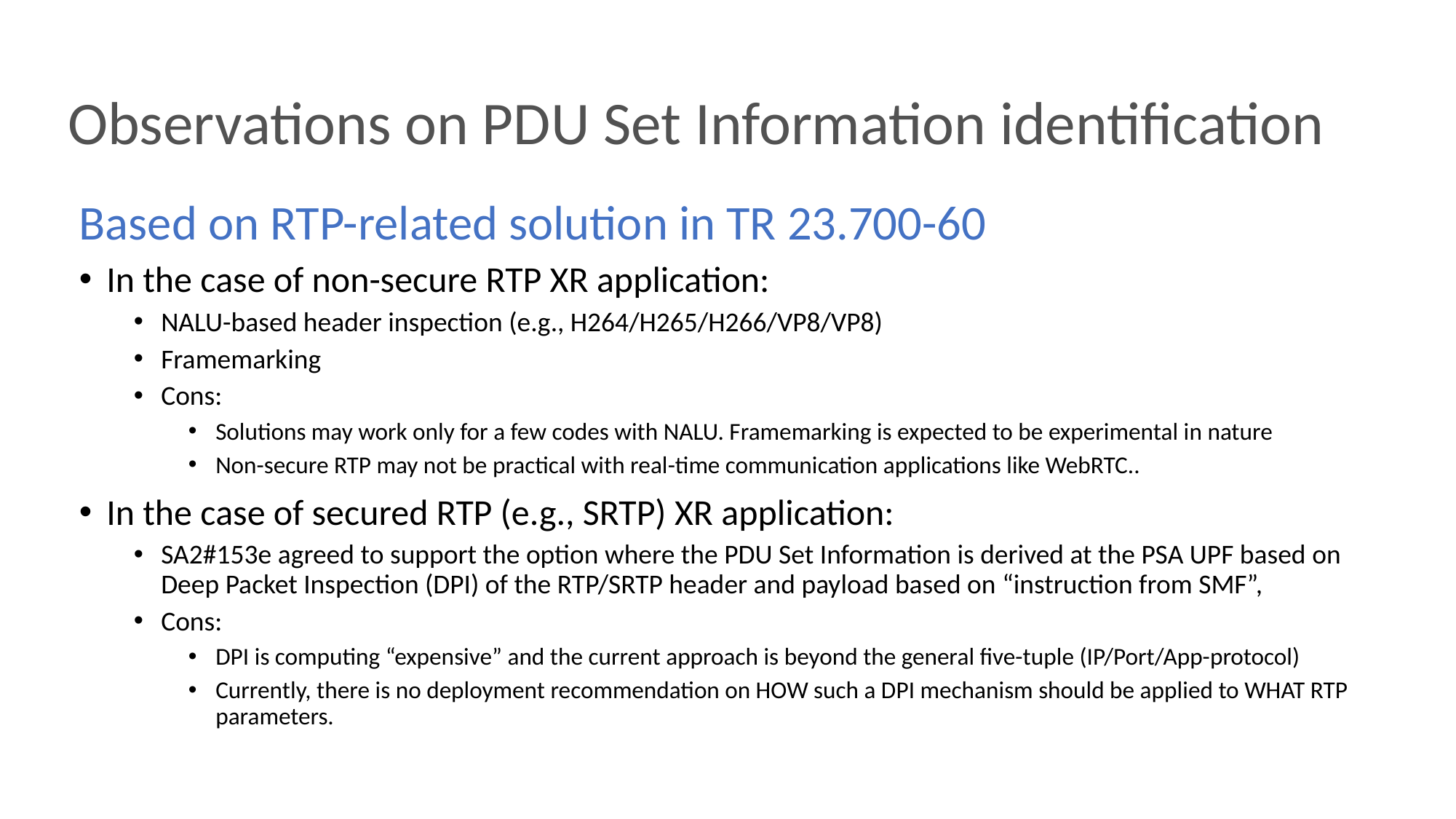

# Observations on PDU Set Information identification
Based on RTP-related solution in TR 23.700-60
In the case of non-secure RTP XR application:
NALU-based header inspection (e.g., H264/H265/H266/VP8/VP8)
Framemarking
Cons:
Solutions may work only for a few codes with NALU. Framemarking is expected to be experimental in nature
Non-secure RTP may not be practical with real-time communication applications like WebRTC..
In the case of secured RTP (e.g., SRTP) XR application:
SA2#153e agreed to support the option where the PDU Set Information is derived at the PSA UPF based on Deep Packet Inspection (DPI) of the RTP/SRTP header and payload based on “instruction from SMF”,
Cons:
DPI is computing “expensive” and the current approach is beyond the general five-tuple (IP/Port/App-protocol)
Currently, there is no deployment recommendation on HOW such a DPI mechanism should be applied to WHAT RTP parameters.